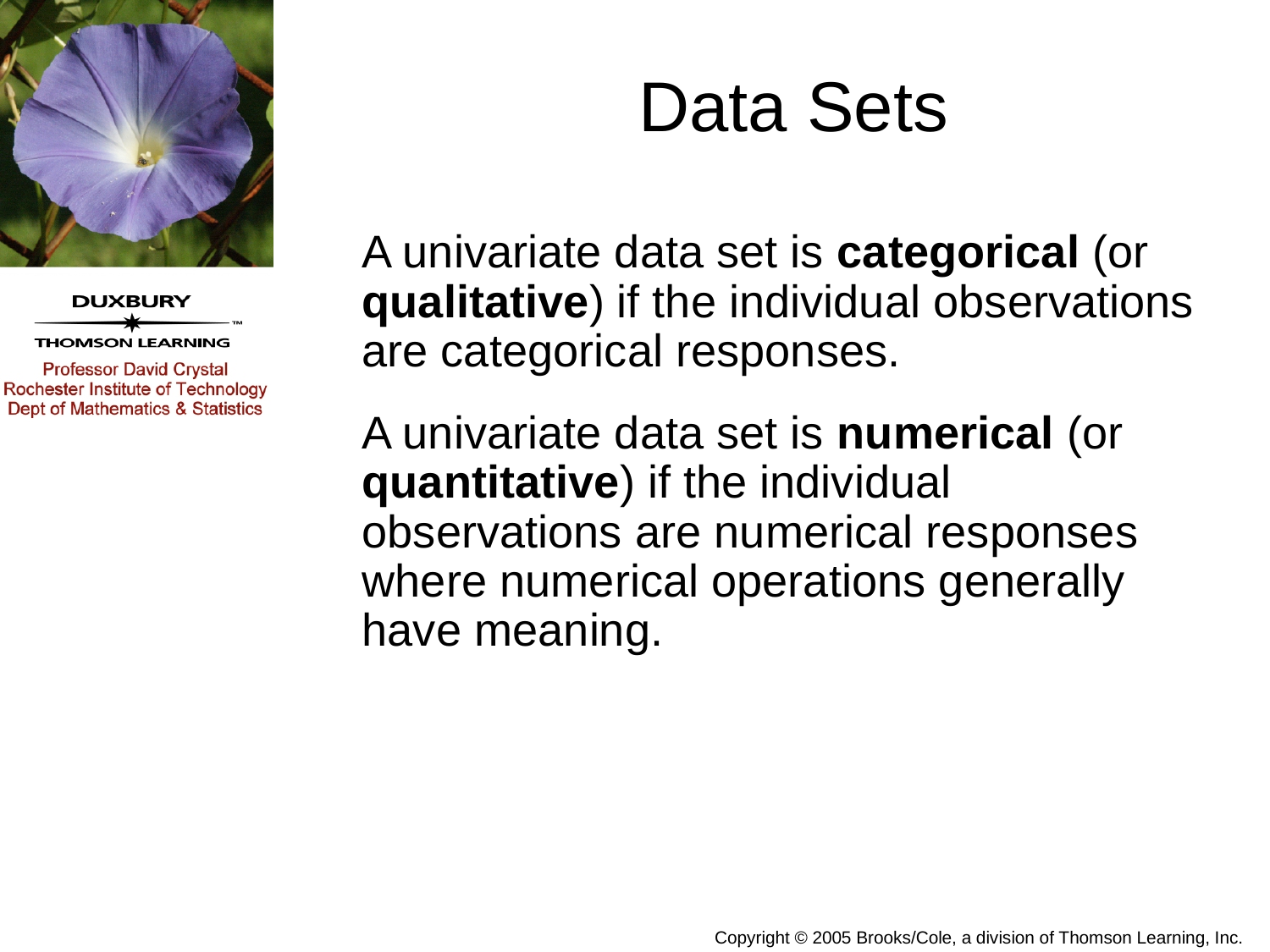

# Data Sets
A univariate data set is categorical (or qualitative) if the individual observations are categorical responses.
A univariate data set is numerical (or quantitative) if the individual observations are numerical responses where numerical operations generally have meaning.